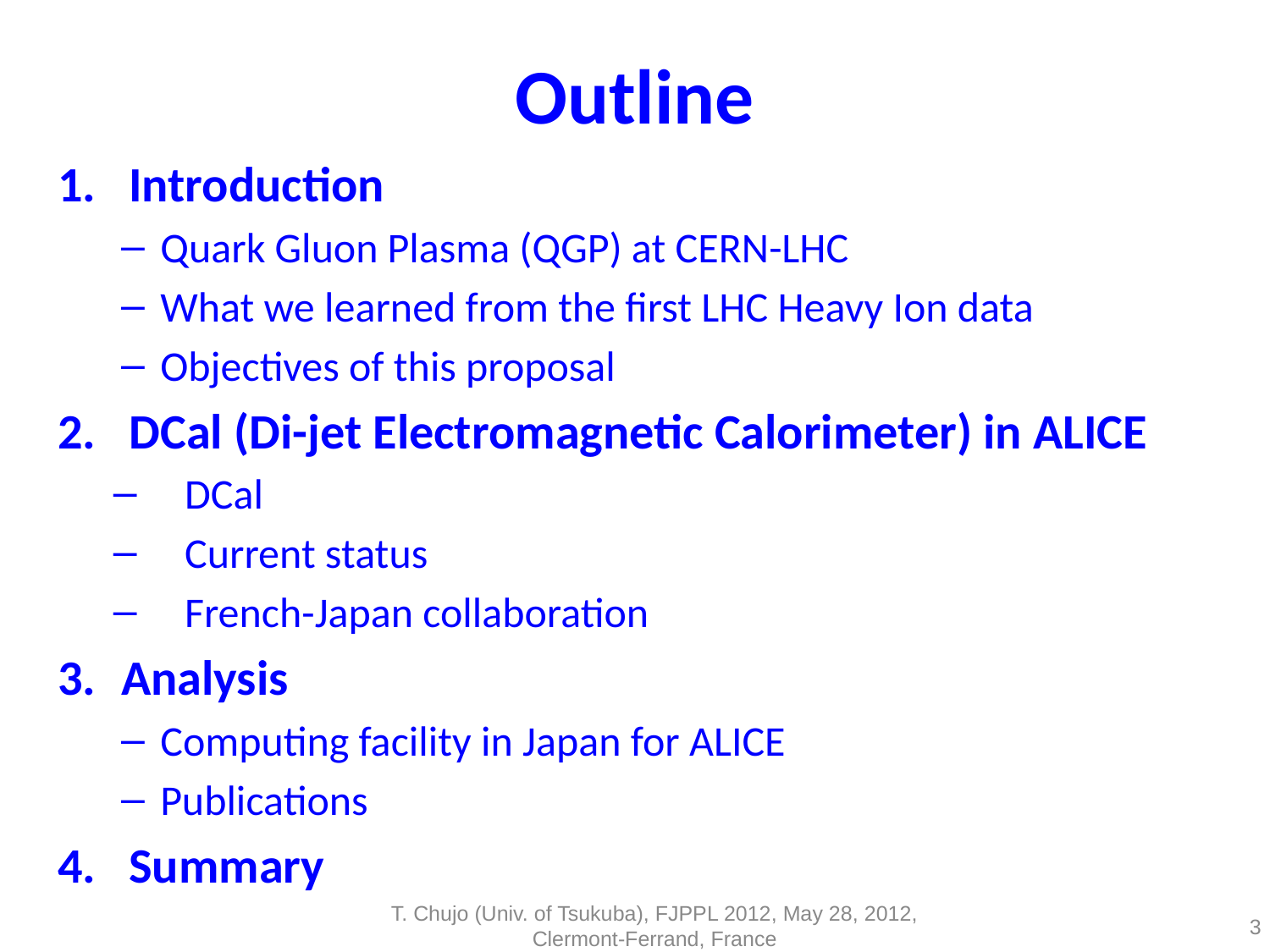

# Outline
Introduction
Quark Gluon Plasma (QGP) at CERN-LHC
What we learned from the first LHC Heavy Ion data
Objectives of this proposal
DCal (Di-jet Electromagnetic Calorimeter) in ALICE
DCal
Current status
French-Japan collaboration
Analysis
Computing facility in Japan for ALICE
Publications
Summary
T. Chujo (Univ. of Tsukuba), FJPPL 2012, May 28, 2012, Clermont-Ferrand, France
3